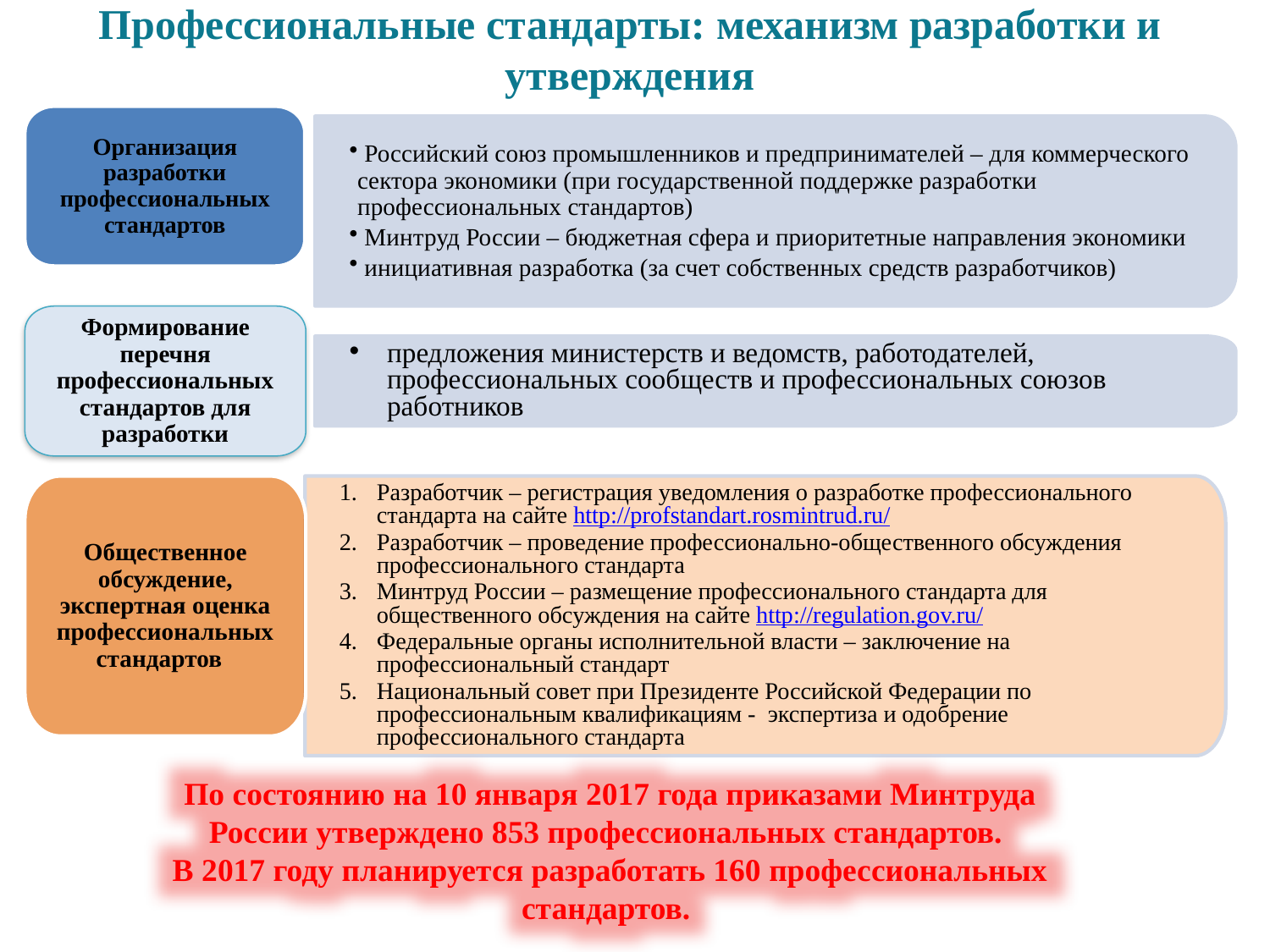

Профессиональные стандарты: механизм разработки и утверждения
Организация разработки профессиональных стандартов
 Российский союз промышленников и предпринимателей – для коммерческого сектора экономики (при государственной поддержке разработки профессиональных стандартов)
 Минтруд России – бюджетная сфера и приоритетные направления экономики
 инициативная разработка (за счет собственных средств разработчиков)
Формирование перечня профессиональных стандартов для разработки
предложения министерств и ведомств, работодателей, профессиональных сообществ и профессиональных союзов работников
Общественное обсуждение, экспертная оценка профессиональных стандартов
Разработчик – регистрация уведомления о разработке профессионального стандарта на сайте http://profstandart.rosmintrud.ru/
Разработчик – проведение профессионально-общественного обсуждения профессионального стандарта
Минтруд России – размещение профессионального стандарта для общественного обсуждения на сайте http://regulation.gov.ru/
Федеральные органы исполнительной власти – заключение на профессиональный стандарт
Национальный совет при Президенте Российской Федерации по профессиональным квалификациям -  экспертиза и одобрение профессионального стандарта
По состоянию на 10 января 2017 года приказами Минтруда России утверждено 853 профессиональных стандартов.
В 2017 году планируется разработать 160 профессиональных стандартов.